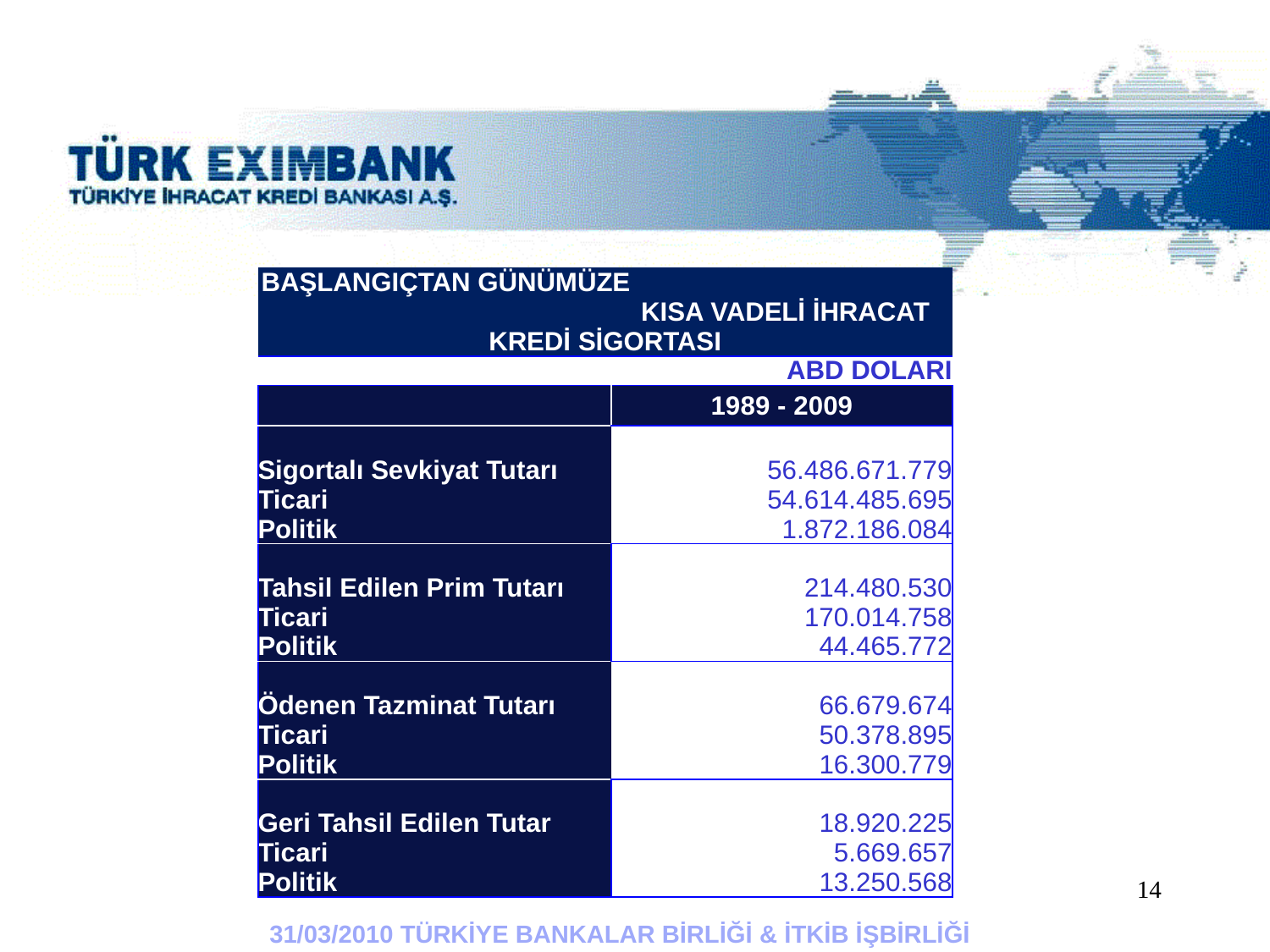

| BAŞLANGIÇTAN GÜNÜMÜZE KISA VADELİ İHRACAT KREDİ SİGORTASI |  |
| --- | --- |
|  | ABD DOLARI |
|  | 1989 - 2009 |
|  |  |
| Sigortalı Sevkiyat Tutarı | 56.486.671.779 |
| Ticari | 54.614.485.695 |
| Politik | 1.872.186.084 |
|  |  |
| Tahsil Edilen Prim Tutarı | 214.480.530 |
| Ticari | 170.014.758 |
| Politik | 44.465.772 |
|  |  |
| Ödenen Tazminat Tutarı | 66.679.674 |
| Ticari | 50.378.895 |
| Politik | 16.300.779 |
|  |  |
| Geri Tahsil Edilen Tutar | 18.920.225 |
| Ticari | 5.669.657 |
| Politik | 13.250.568 |
14
31/03/2010 TÜRKİYE BANKALAR BİRLİĞİ & İTKİB İŞBİRLİĞİ